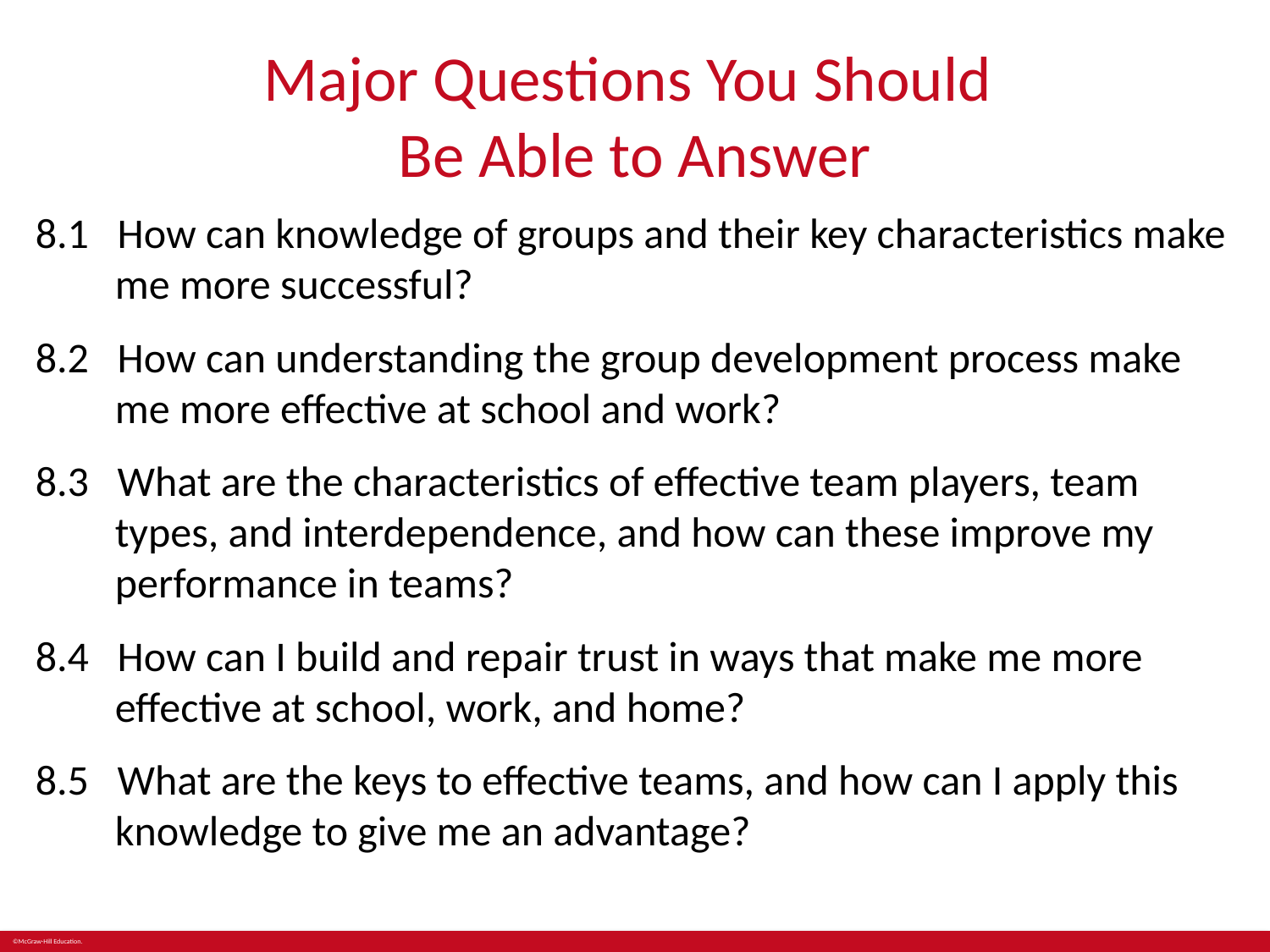

# Major Questions You Should Be Able to Answer
8.1   How can knowledge of groups and their key characteristics make me more successful?
8.2   How can understanding the group development process make me more effective at school and work?
8.3   What are the characteristics of effective team players, team types, and interdependence, and how can these improve my performance in teams?
8.4   How can I build and repair trust in ways that make me more effective at school, work, and home?
8.5   What are the keys to effective teams, and how can I apply this knowledge to give me an advantage?